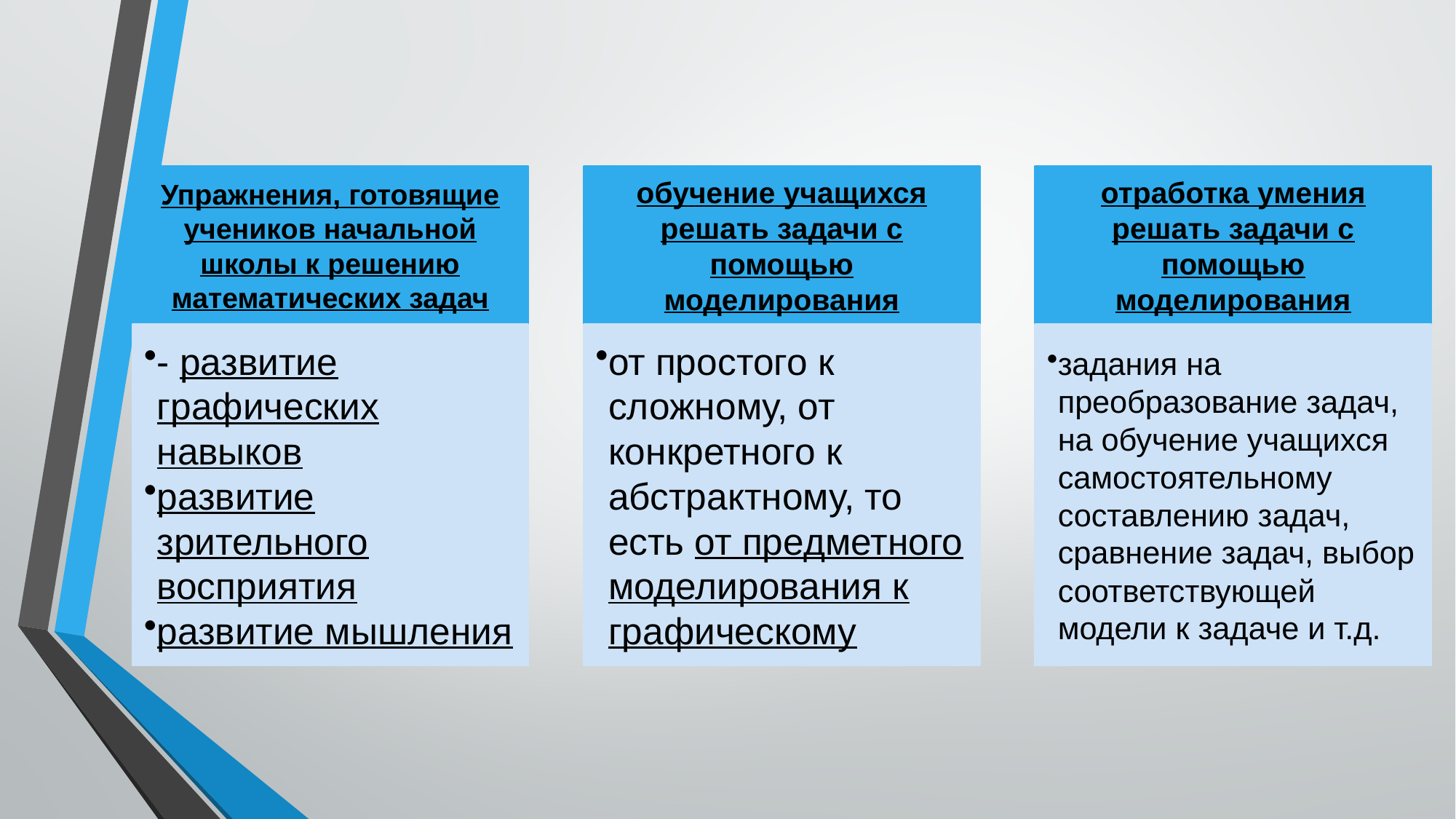

Упражнения, готовящие учеников начальной школы к решению математических задач
- развитие графических навыков
развитие зрительного восприятия
развитие мышления
обучение учащихся решать задачи с помощью моделирования
от простого к сложному, от конкретного к абстрактному, то есть от предметного моделирования к графическому
отработка умения решать задачи с помощью моделирования
задания на преобразование задач, на обучение учащихся самостоятельному составлению задач, сравнение задач, выбор соответствующей модели к задаче и т.д.